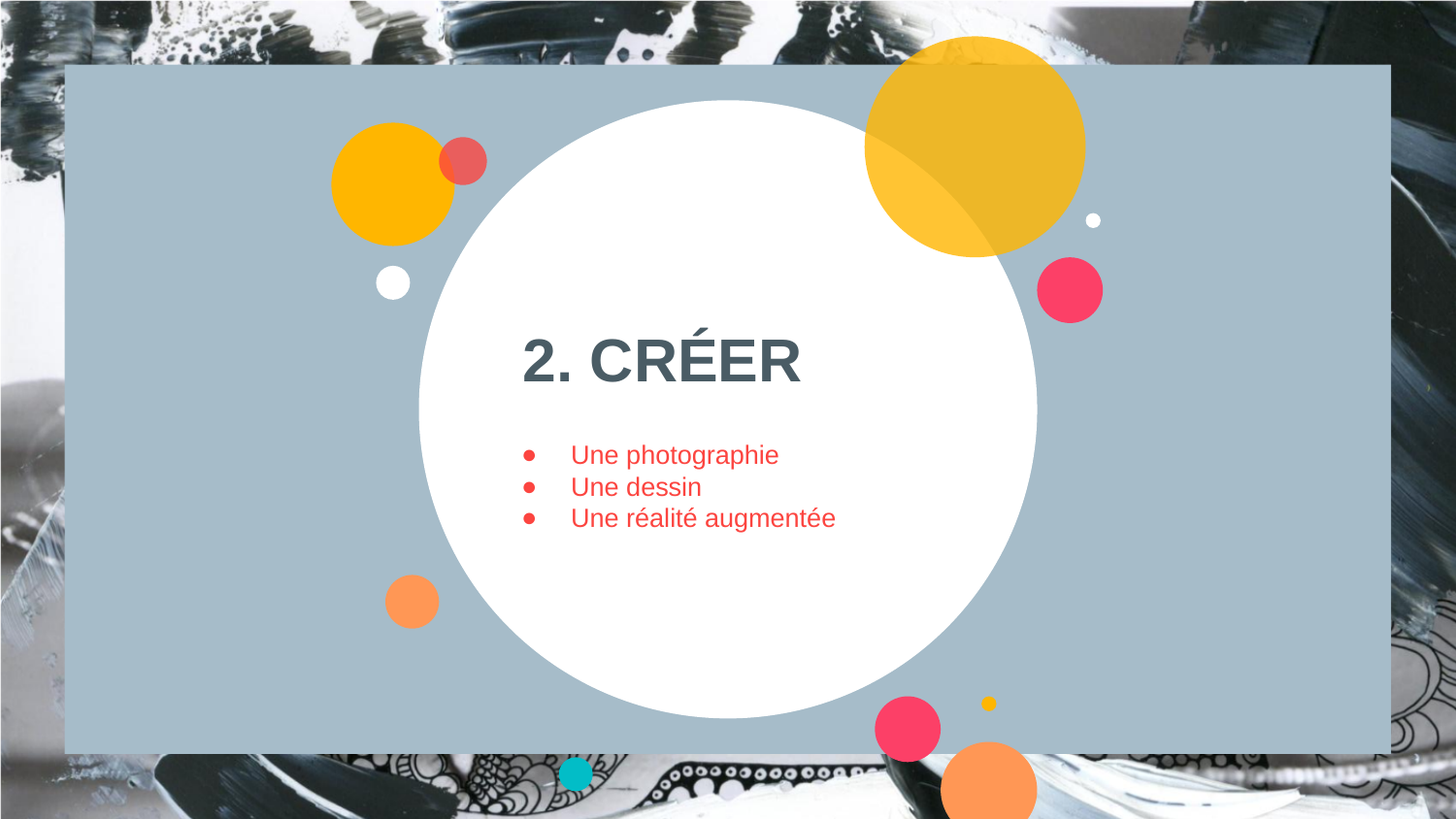

# 2. CRÉER
Une photographie
Une dessin
Une réalité augmentée